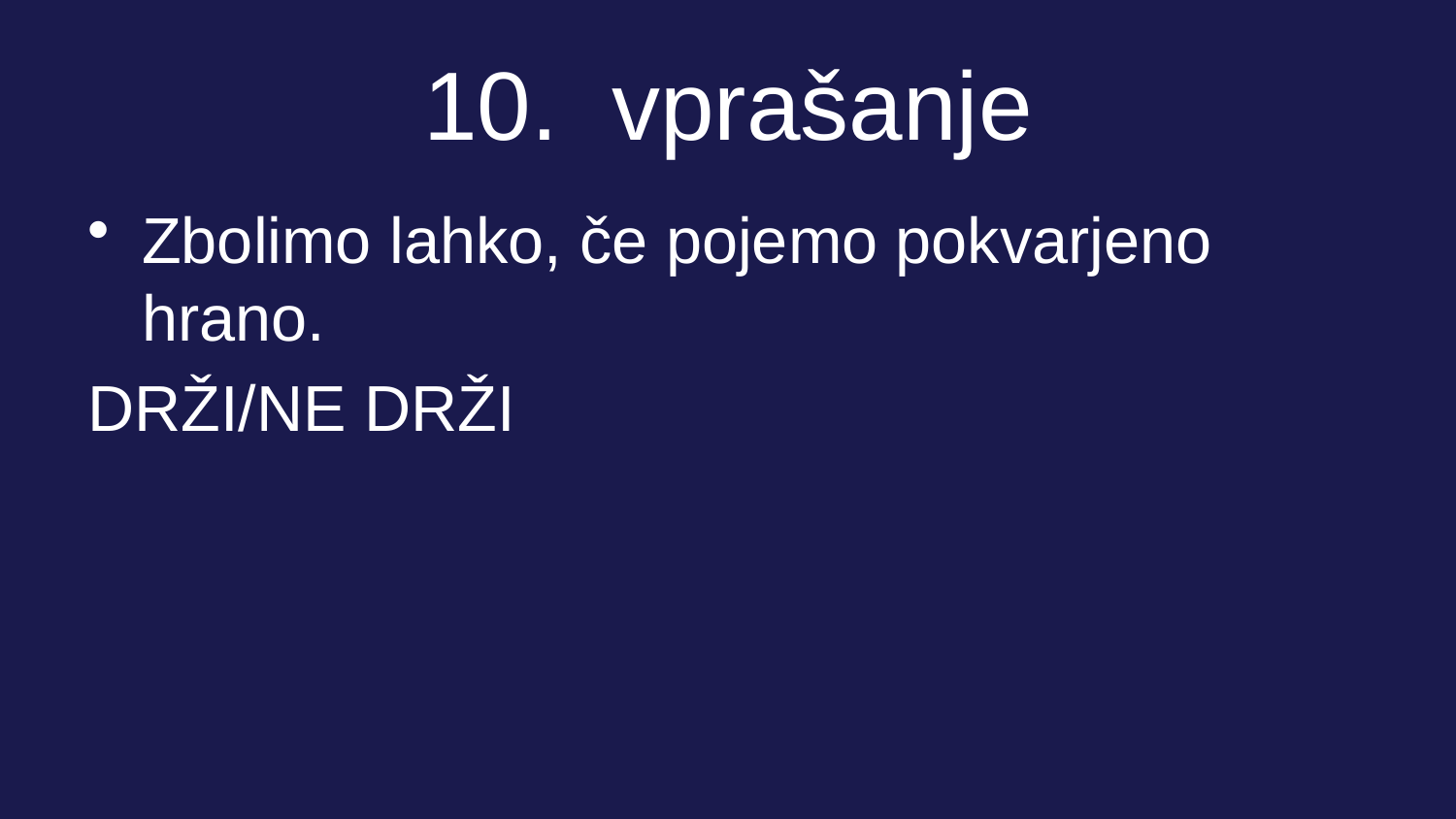

# 10.  vprašanje
Zbolimo lahko, če pojemo pokvarjeno hrano.
DRŽI/NE DRŽI